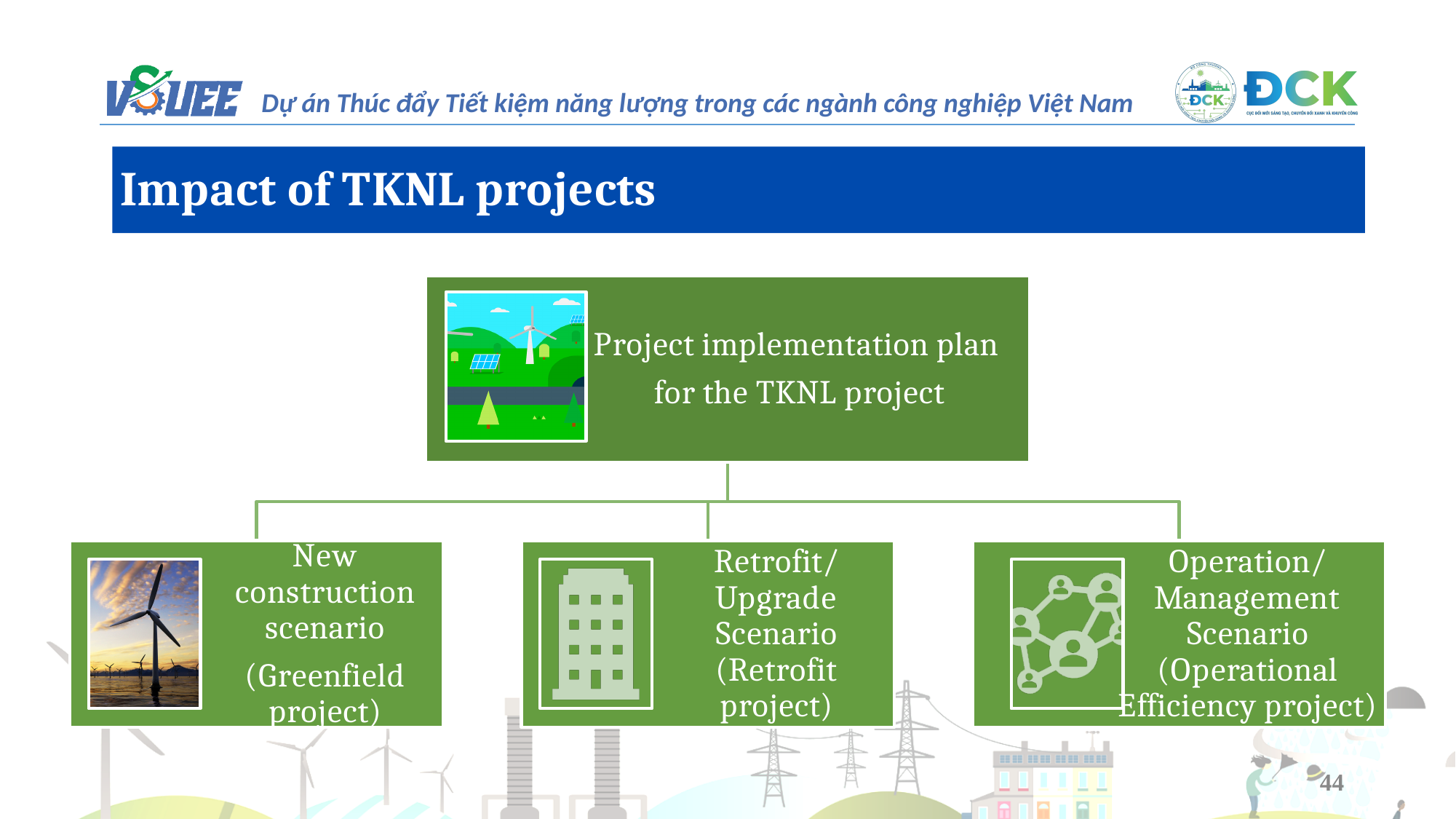

Impact of TKNL projects
Project implementation plan
 for the TKNL project
New construction scenario
(Greenfield project)
Retrofit/Upgrade Scenario (Retrofit project)
Operation/Management Scenario (Operational Efficiency project)
44